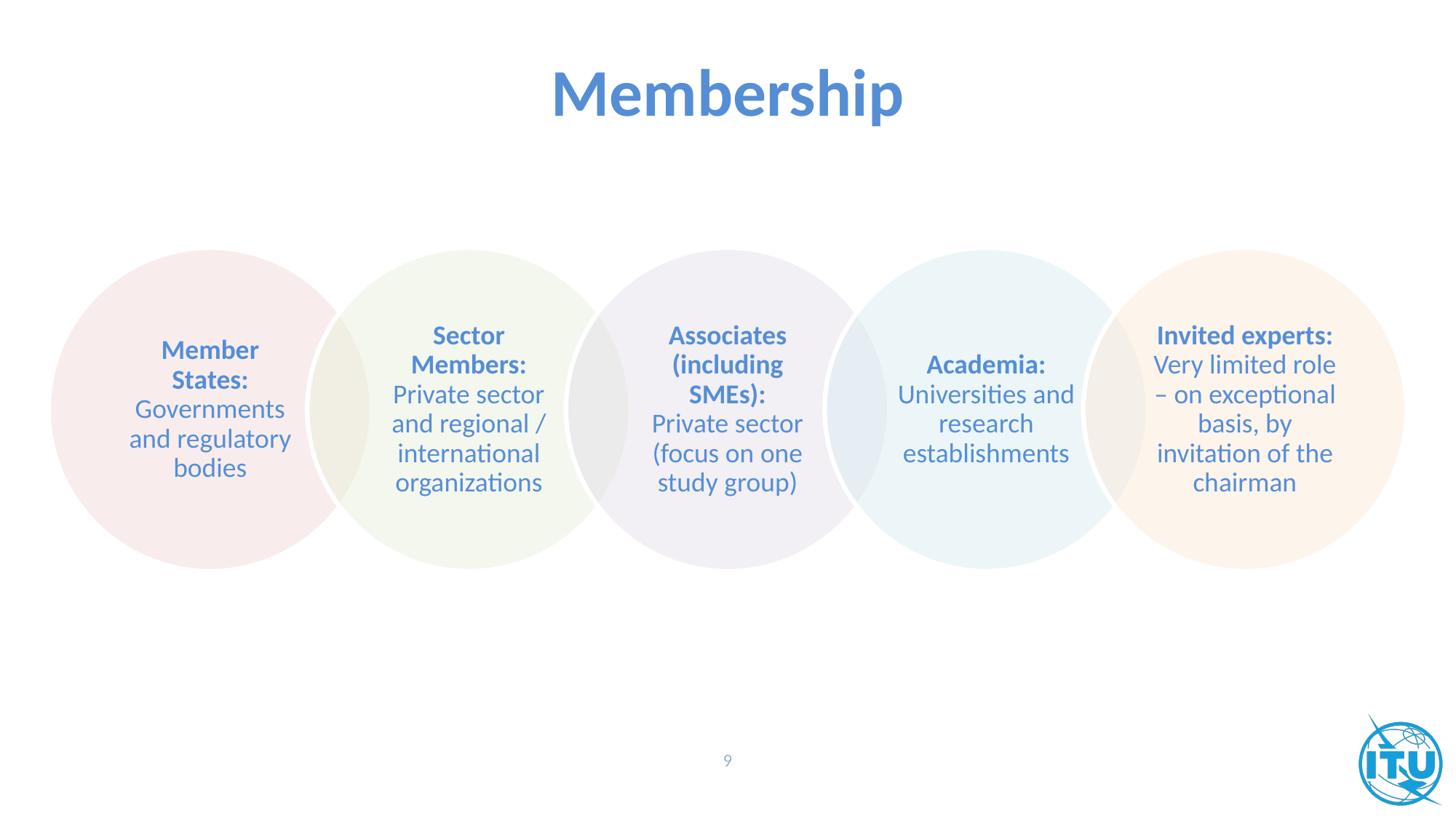

# Membership

Member
States: Governments and regulatory bodies

Sector Members: Private sector and regional / international organizations

Associates (including SMEs):
Private sector (focus on one study group)

Academia: Universities and research establishments

Invited experts:
Very limited role – on exceptional basis, by invitation of the chairman
9